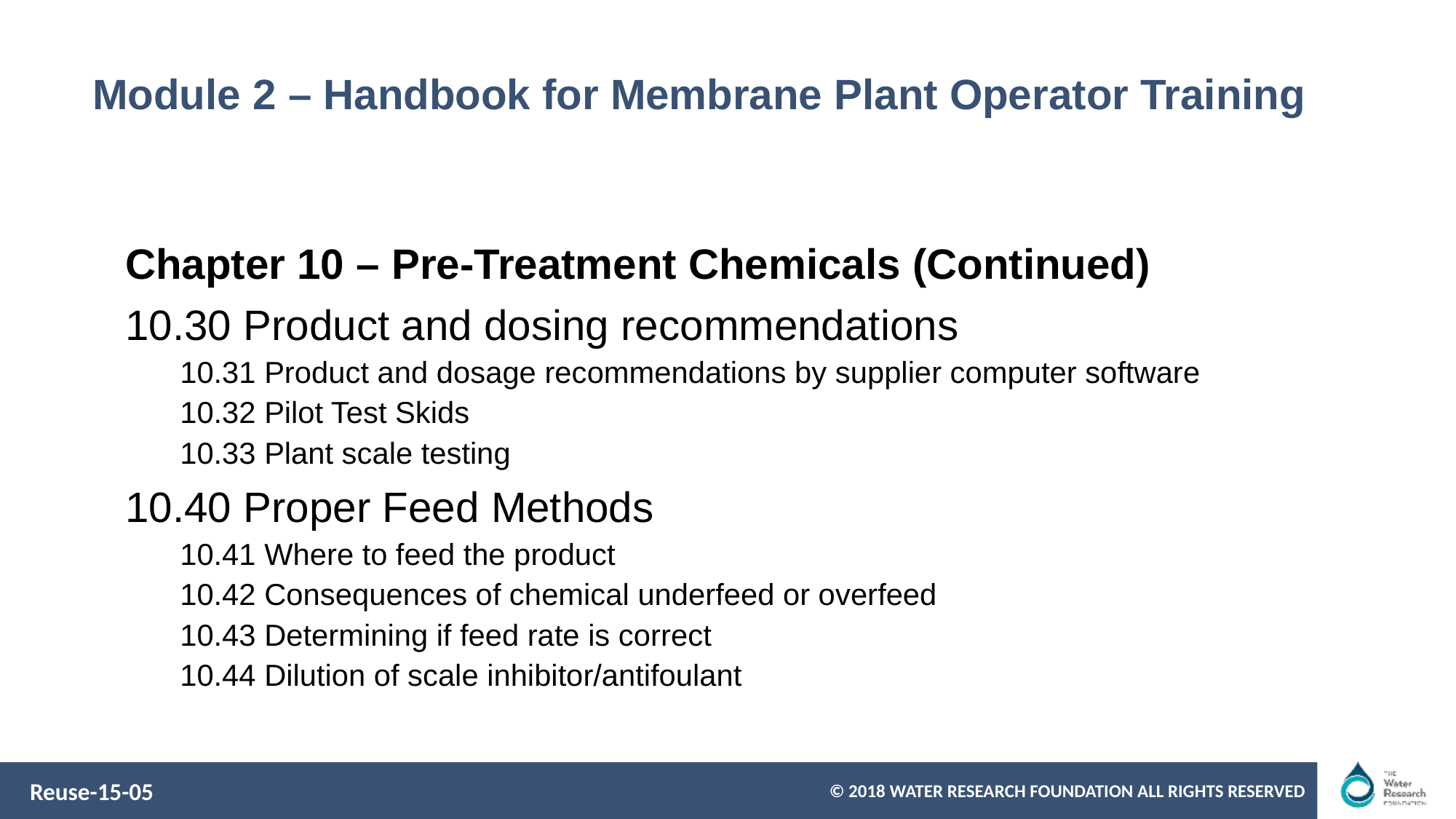

# Module 2 – Handbook for Membrane Plant Operator Training
Chapter 10 – Pre-Treatment Chemicals (Continued)
10.30 Product and dosing recommendations
10.31 Product and dosage recommendations by supplier computer software
10.32 Pilot Test Skids
10.33 Plant scale testing
10.40 Proper Feed Methods
10.41 Where to feed the product
10.42 Consequences of chemical underfeed or overfeed
10.43 Determining if feed rate is correct
10.44 Dilution of scale inhibitor/antifoulant